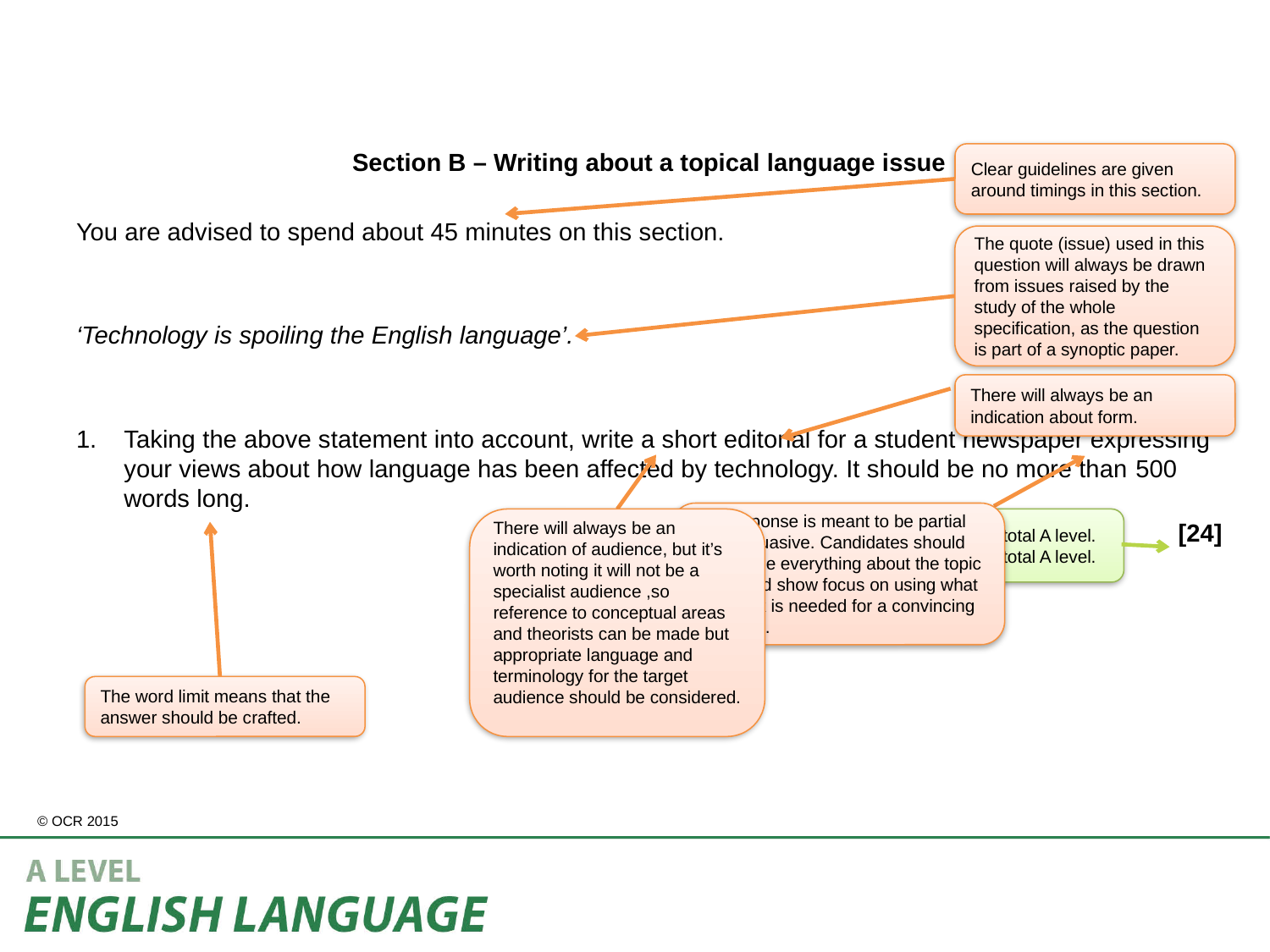

Section B – Writing about a topical language issue

You are advised to spend about 45 minutes on this section.

‘Technology is spoiling the English language’.

Taking the above statement into account, write a short editorial for a student newspaper expressing your views about how language has been affected by technology. It should be no more than 500 words long.
[24]
Clear guidelines are given around timings in this section.
The quote (issue) used in this question will always be drawn from issues raised by the study of the whole specification, as the question is part of a synoptic paper.
There will always be an indication about form.
The response is meant to be partial and persuasive. Candidates should not include everything about the topic but should show focus on using what they think is needed for a convincing argument.
There will always be an indication of audience, but it’s worth noting it will not be a  specialist audience ,so reference to conceptual areas and theorists can be made but appropriate language and terminology for the target audience should be considered.

AO2 12 marks / 10% of total A level.
AO5 12 marks / 10% of total A level.

The word limit means that the answer should be crafted.